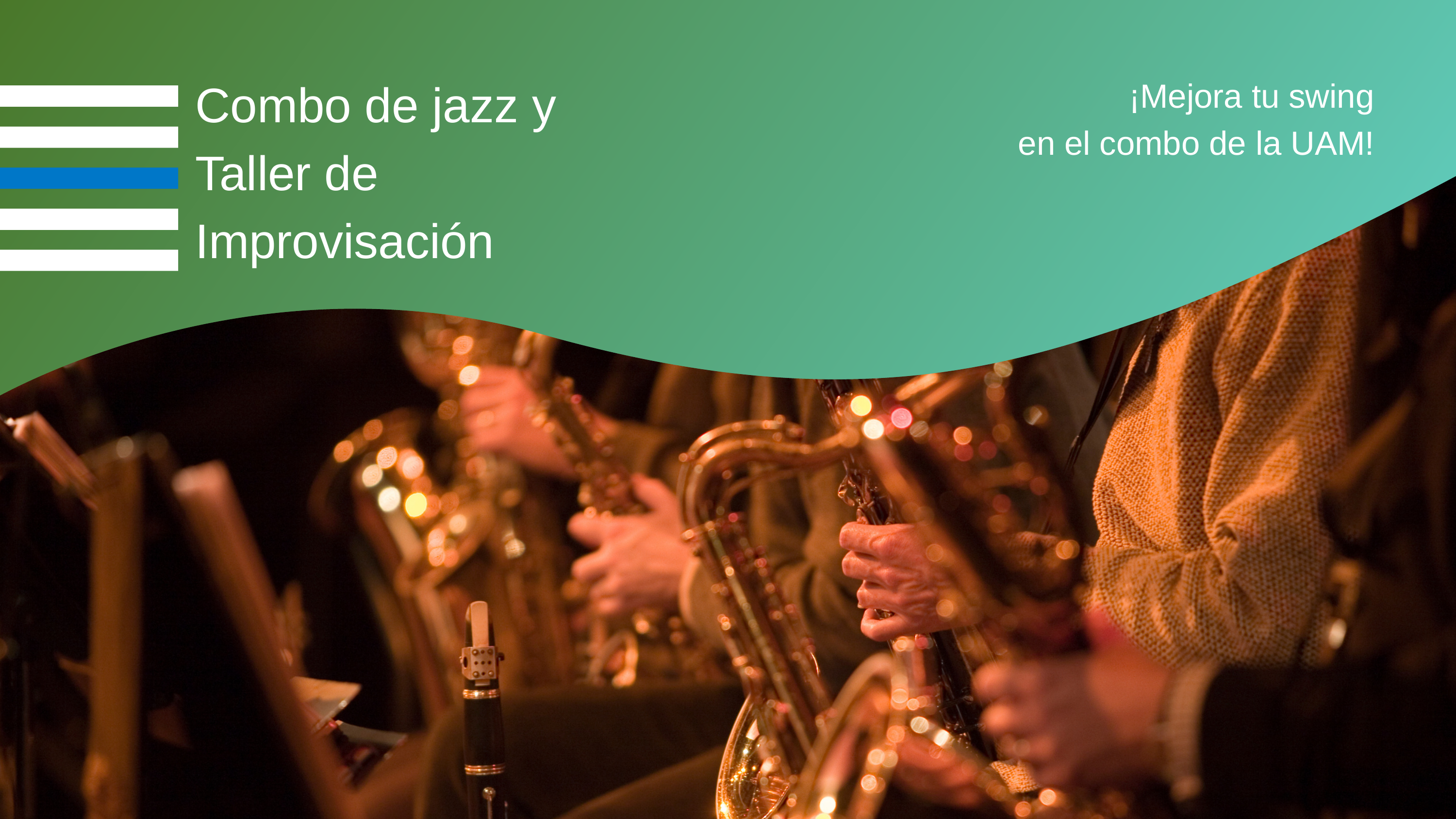

Combo de jazz y
Taller de Improvisación
¡Mejora tu swing
en el combo de la UAM!